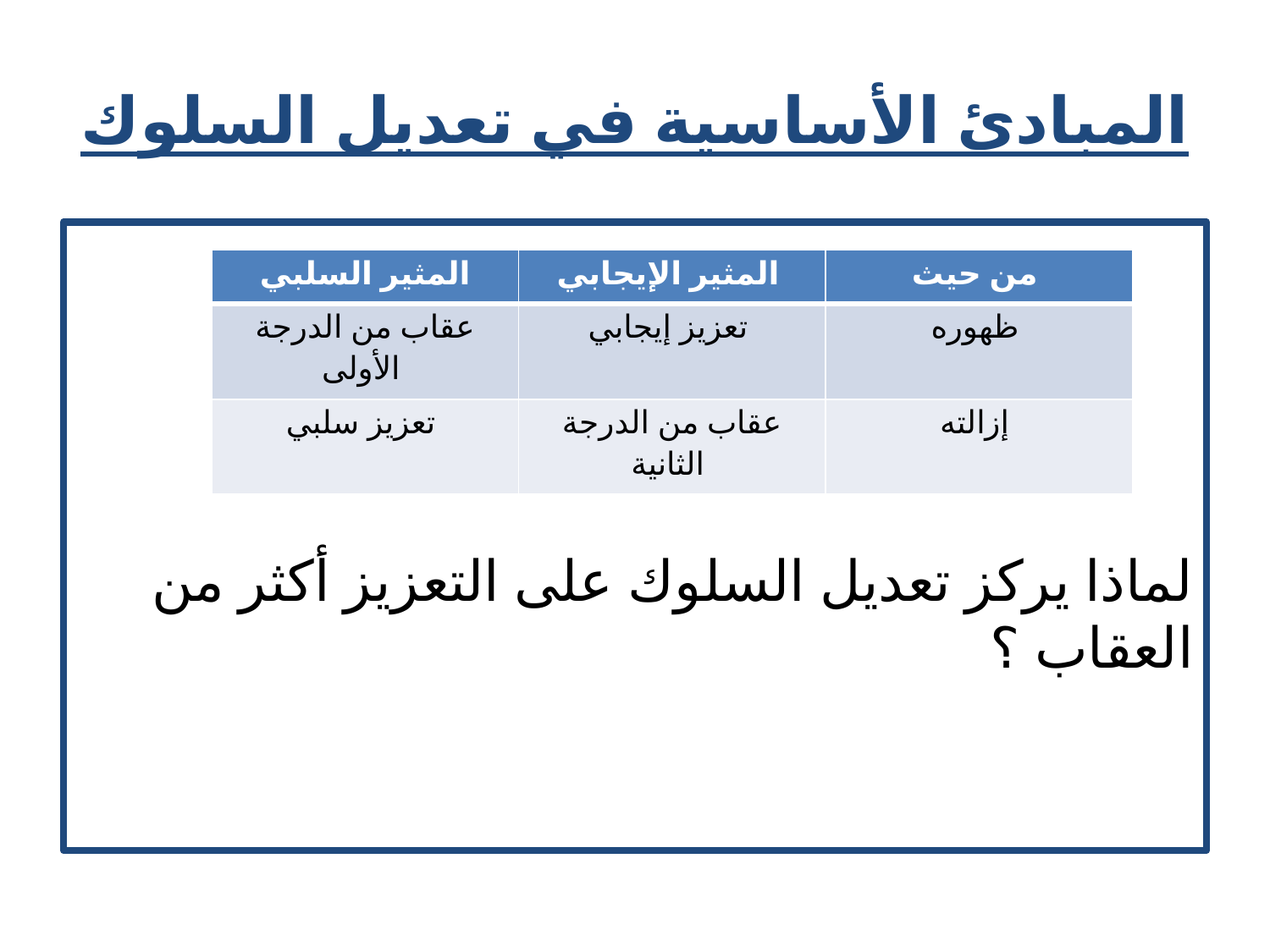

# المبادئ الأساسية في تعديل السلوك

لماذا يركز تعديل السلوك على التعزيز أكثر من العقاب ؟

| المثير السلبي | المثير الإيجابي | من حيث |
| --- | --- | --- |
| عقاب من الدرجة الأولى | تعزيز إيجابي | ظهوره |
| تعزيز سلبي | عقاب من الدرجة الثانية | إزالته |